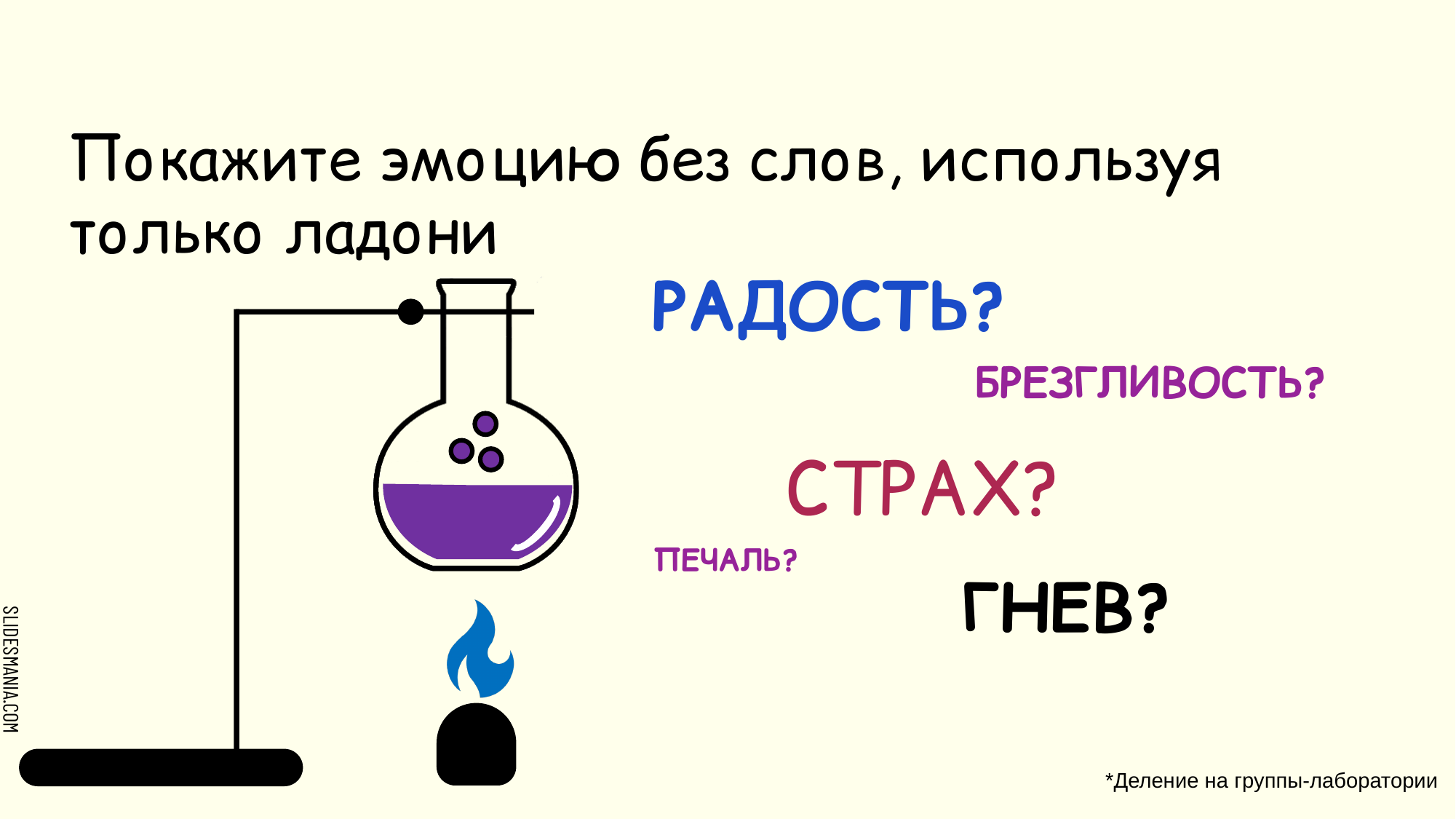

Покажите эмоцию без слов, используя только ладони
РАДОСТЬ?
БРЕЗГЛИВОСТЬ?
СТРАХ?
ПЕЧАЛЬ?
ГНЕВ?
*Деление на группы-лаборатории